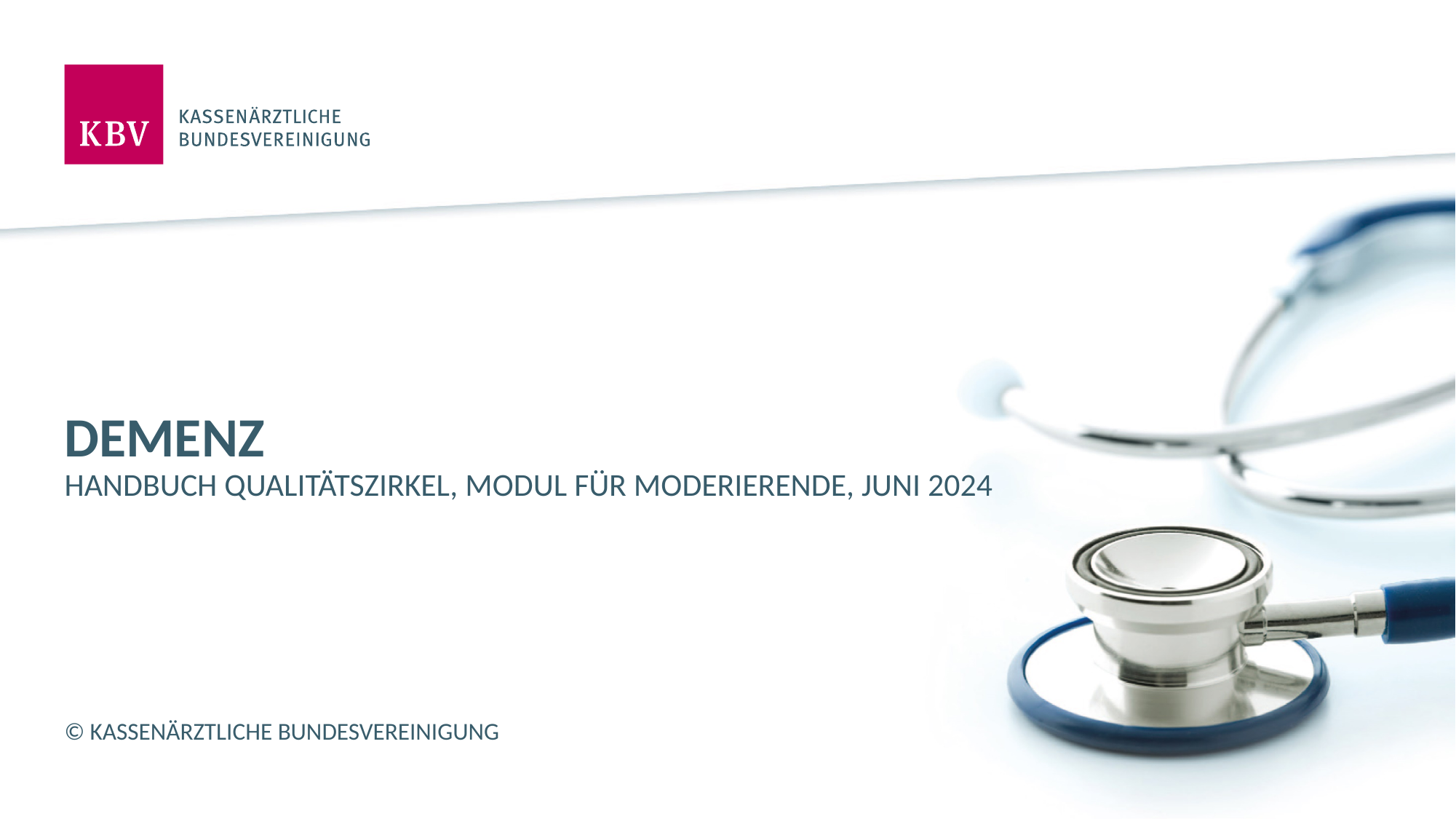

# Demenz
Handbuch Qualitätszirkel, Modul für Moderierende, Juni 2024
© Kassenärztliche Bundesvereinigung